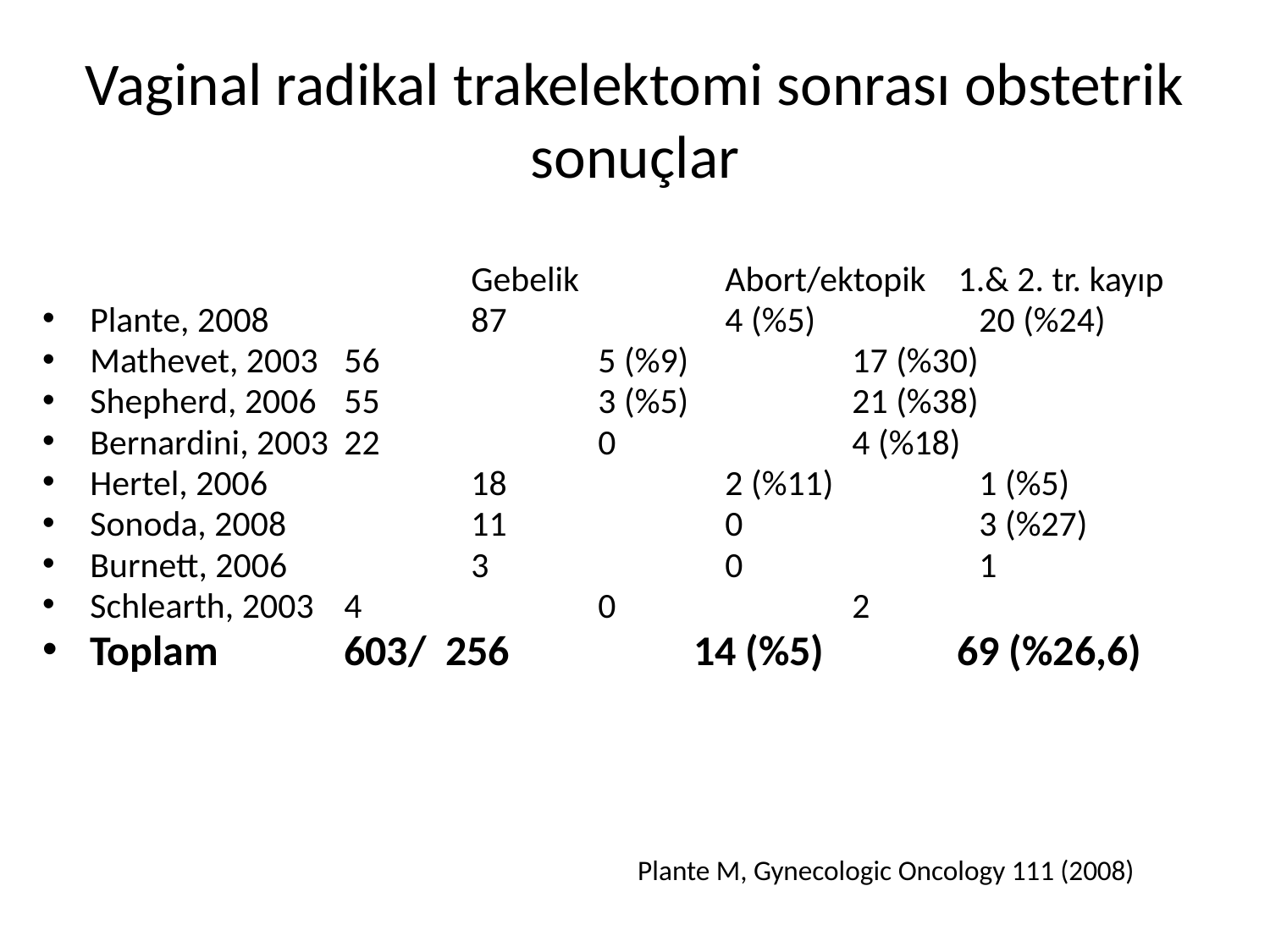

# Vaginal radikal trakelektomi sonrası obstetrik sonuçlar
				Gebelik   	Abort/ektopik    1.& 2. tr. kayıp
Plante, 2008		87		4 (%5)		20 (%24)
Mathevet, 2003	56		5 (%9)		17 (%30)
Shepherd, 2006	55		3 (%5)		21 (%38)
Bernardini, 2003	22		0		4 (%18)
Hertel, 2006		18		2 (%11)		1 (%5)
Sonoda, 2008		11		0		3 (%27)
Burnett, 2006		3		0		1
Schlearth, 2003	4		0		2
Toplam	603/  256	          14 (%5)	           69 (%26,6)

Plante M, Gynecologic Oncology 111 (2008)